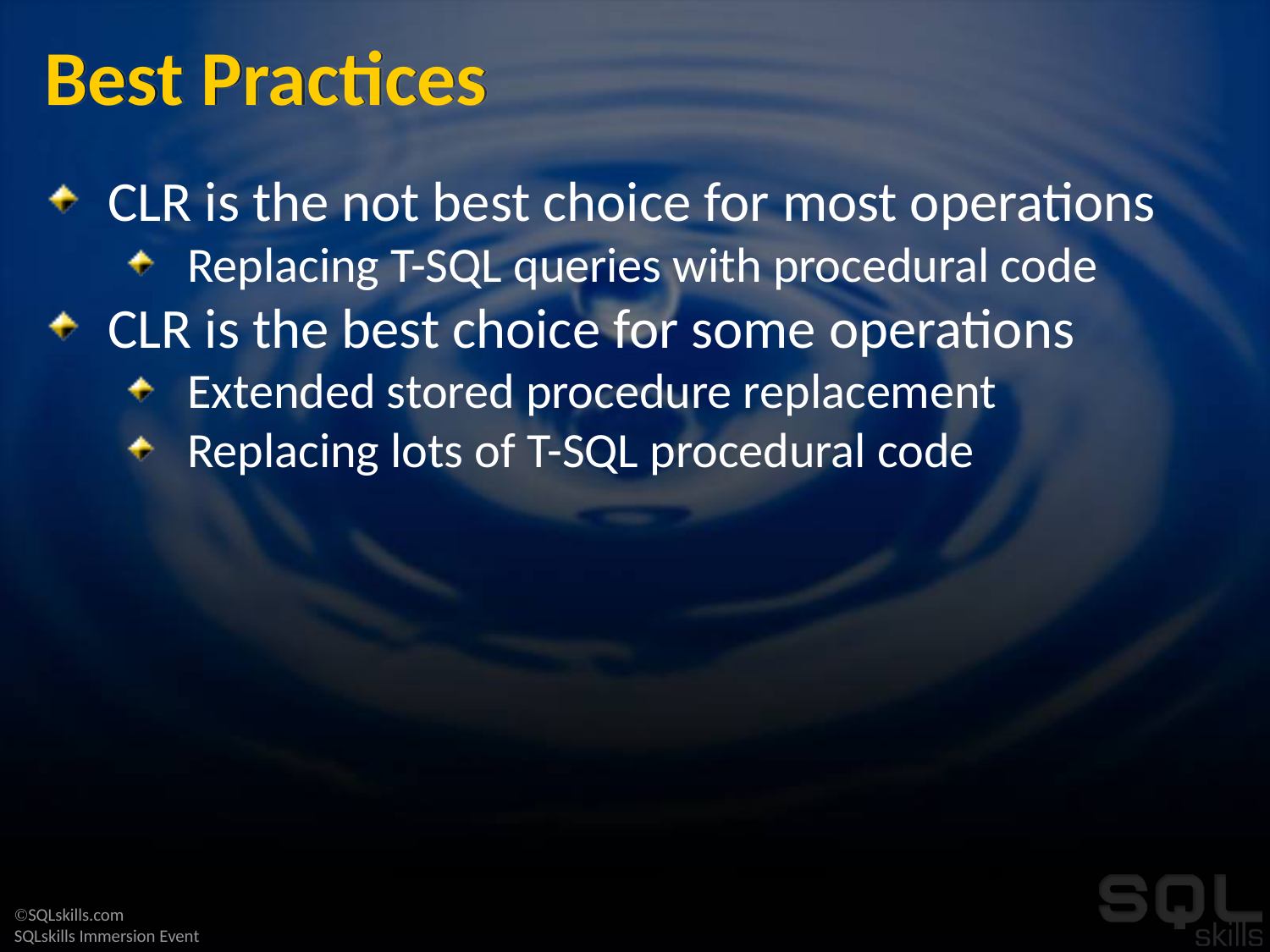

# Best Practices
CLR is the not best choice for most operations
Replacing T-SQL queries with procedural code
CLR is the best choice for some operations
Extended stored procedure replacement
Replacing lots of T-SQL procedural code